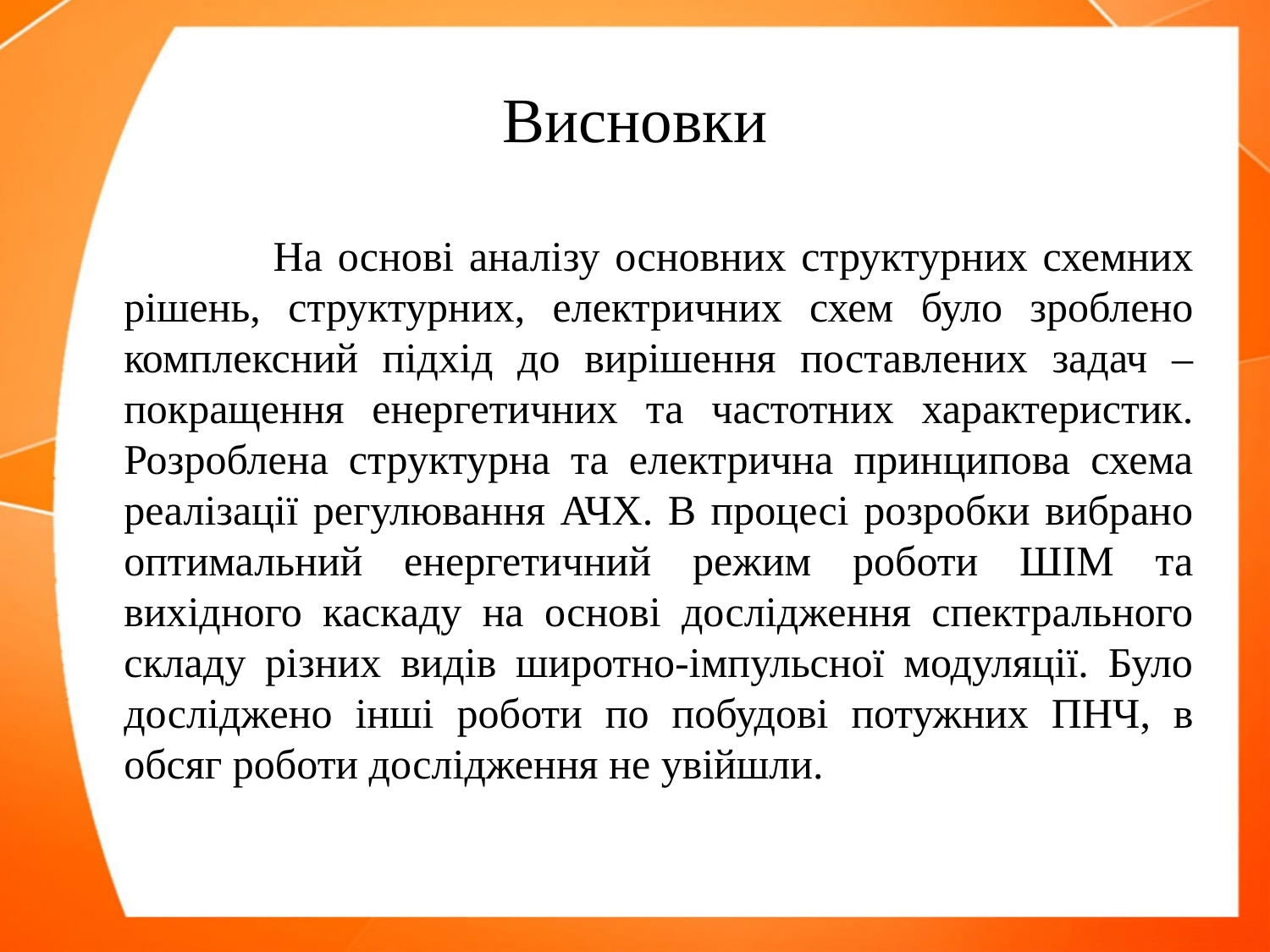

# Висновки
             На основі аналізу основних структурних схемних рішень, структурних, електричних схем було зроблено комплексний підхід до вирішення поставлених задач – покращення енергетичних та частотних характеристик. Розроблена структурна та електрична принципова схема реалізації регулювання АЧХ. В процесі розробки вибрано оптимальний енергетичний режим роботи ШІМ та вихідного каскаду на основі дослідження спектрального складу різних видів широтно-імпульсної модуляції. Було досліджено інші роботи по побудові потужних ПНЧ, в обсяг роботи дослідження не увійшли.